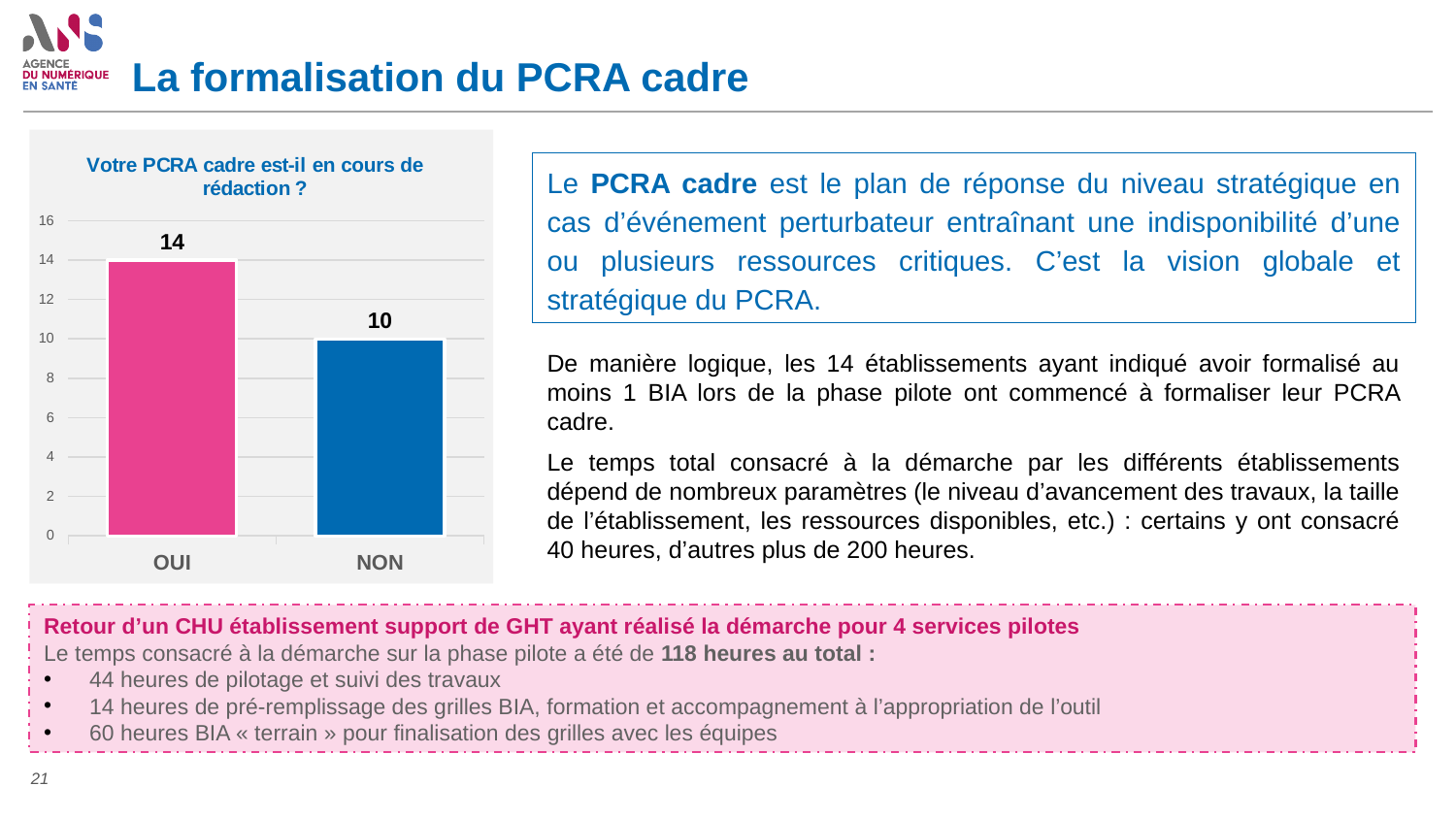

# La formalisation du PCRA cadre

### Chart: Votre PCRA cadre est-il en cours de rédaction ?

| Category | Etes-vous satisfait de l’appui méthodologique et technique apporté pour entamer et réaliser vos travaux autour du PCA-PRA ?  |
|---|---|
| OUI | 14.0 |
| NON | 10.0 |
Le PCRA cadre est le plan de réponse du niveau stratégique en cas d’événement perturbateur entraînant une indisponibilité d’une ou plusieurs ressources critiques. C’est la vision globale et stratégique du PCRA.
De manière logique, les 14 établissements ayant indiqué avoir formalisé au moins 1 BIA lors de la phase pilote ont commencé à formaliser leur PCRA cadre.
Le temps total consacré à la démarche par les différents établissements dépend de nombreux paramètres (le niveau d’avancement des travaux, la taille de l’établissement, les ressources disponibles, etc.) : certains y ont consacré 40 heures, d’autres plus de 200 heures.
Retour d’un CHU établissement support de GHT ayant réalisé la démarche pour 4 services pilotes
Le temps consacré à la démarche sur la phase pilote a été de 118 heures au total :
44 heures de pilotage et suivi des travaux
14 heures de pré-remplissage des grilles BIA, formation et accompagnement à l’appropriation de l’outil
60 heures BIA « terrain » pour finalisation des grilles avec les équipes
21